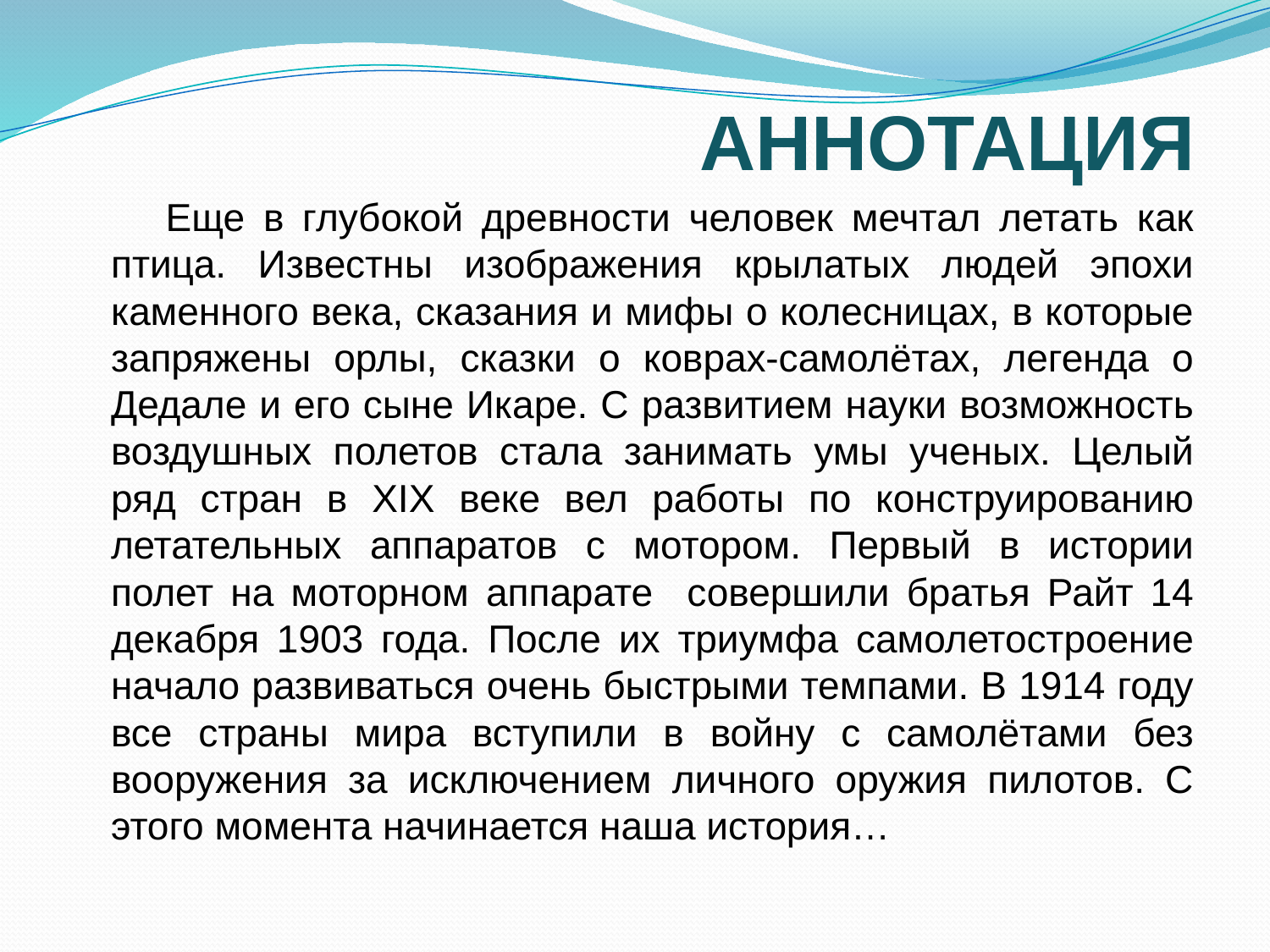

# АННОТАЦИЯ
     Еще в глубокой древности человек мечтал летать как птица. Известны изображения крылатых людей эпохи каменного века, сказания и мифы о колесницах, в которые запряжены орлы, сказки о коврах-самолётах, легенда о Дедале и его сыне Икаре. С развитием науки возможность воздушных полетов стала занимать умы ученых. Целый ряд стран в XIX веке вел работы по конструированию летательных аппаратов с мотором. Первый в истории полет на моторном аппарате  совершили братья Райт 14 декабря 1903 года. После их триумфа самолетостроение начало развиваться очень быстрыми темпами. В 1914 году все страны мира вступили в войну с самолётами без вооружения за исключением личного оружия пилотов. С этого момента начинается наша история…